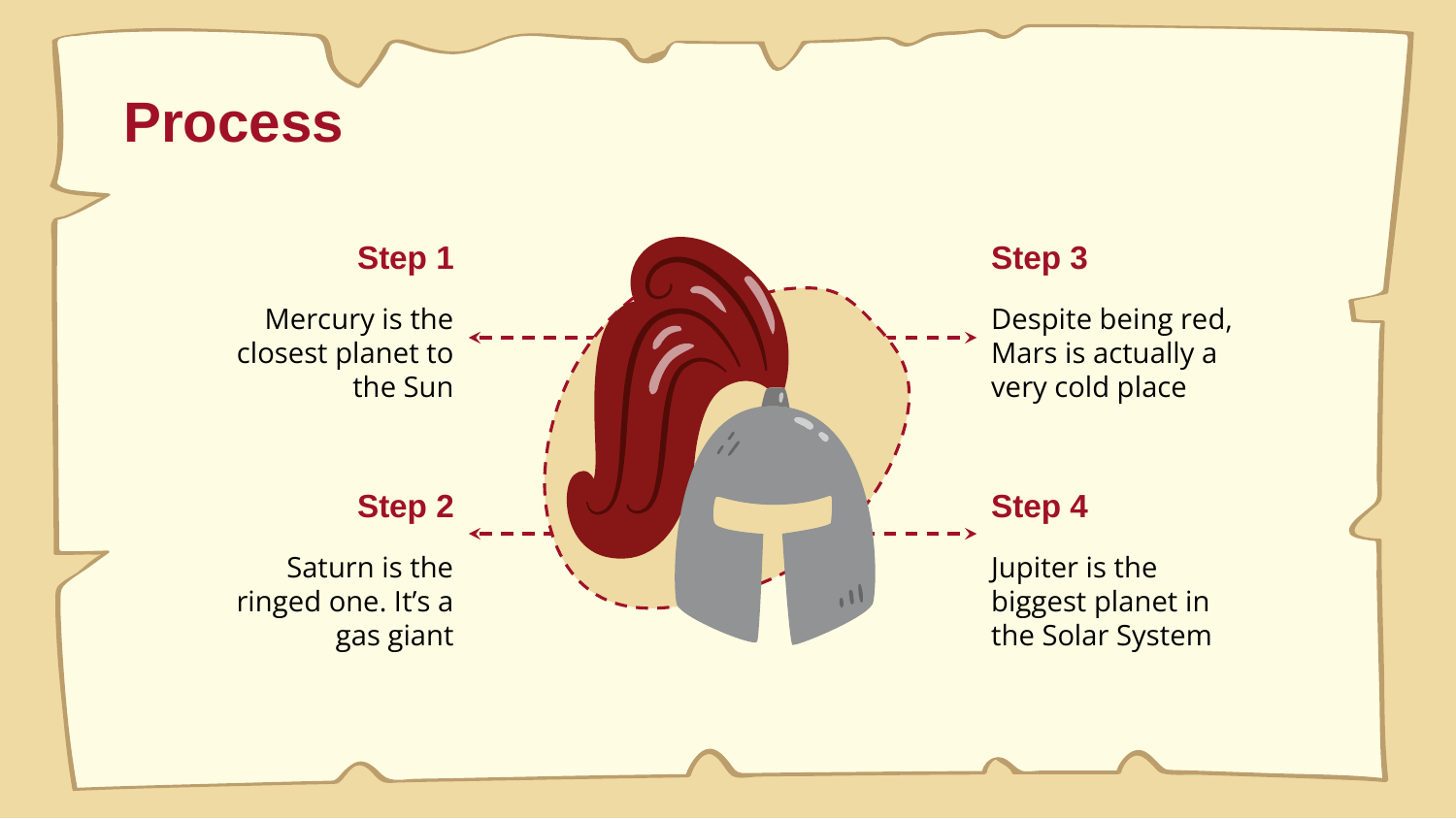

# Process
Step 1
Step 3

Mercury is the closest planet to the Sun
Despite being red, Mars is actually a very cold place
Step 2
Step 4
Saturn is the ringed one. It’s a gas giant

Jupiter is the biggest planet in the Solar System